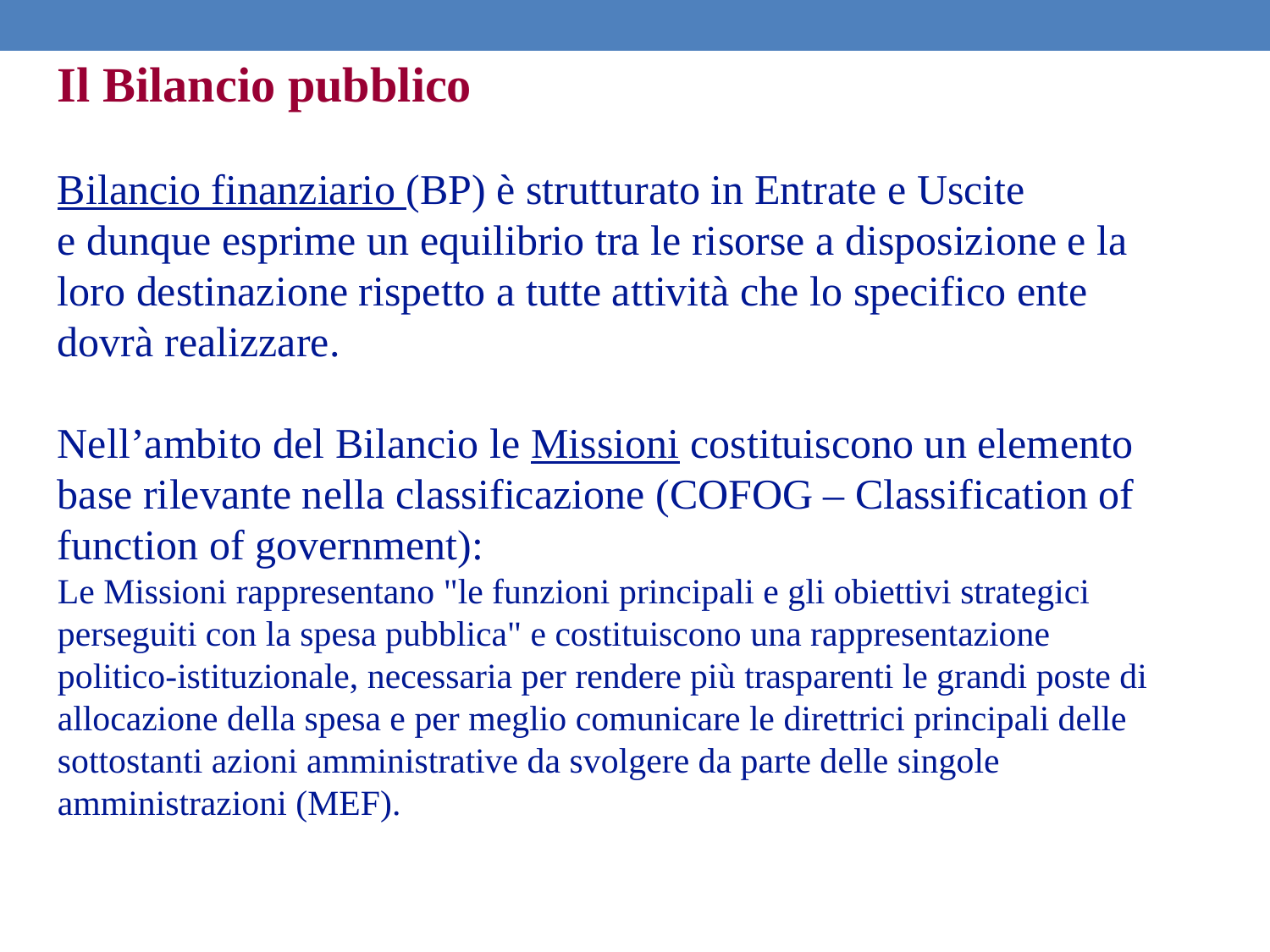

Il Bilancio pubblico

Bilancio finanziario (BP) è strutturato in Entrate e Uscite
e dunque esprime un equilibrio tra le risorse a disposizione e la loro destinazione rispetto a tutte attività che lo specifico ente dovrà realizzare.

Nell’ambito del Bilancio le Missioni costituiscono un elemento base rilevante nella classificazione (COFOG – Classification of function of government):
Le Missioni rappresentano "le funzioni principali e gli obiettivi strategici perseguiti con la spesa pubblica" e costituiscono una rappresentazione politico-istituzionale, necessaria per rendere più trasparenti le grandi poste di allocazione della spesa e per meglio comunicare le direttrici principali delle sottostanti azioni amministrative da svolgere da parte delle singole amministrazioni (MEF).